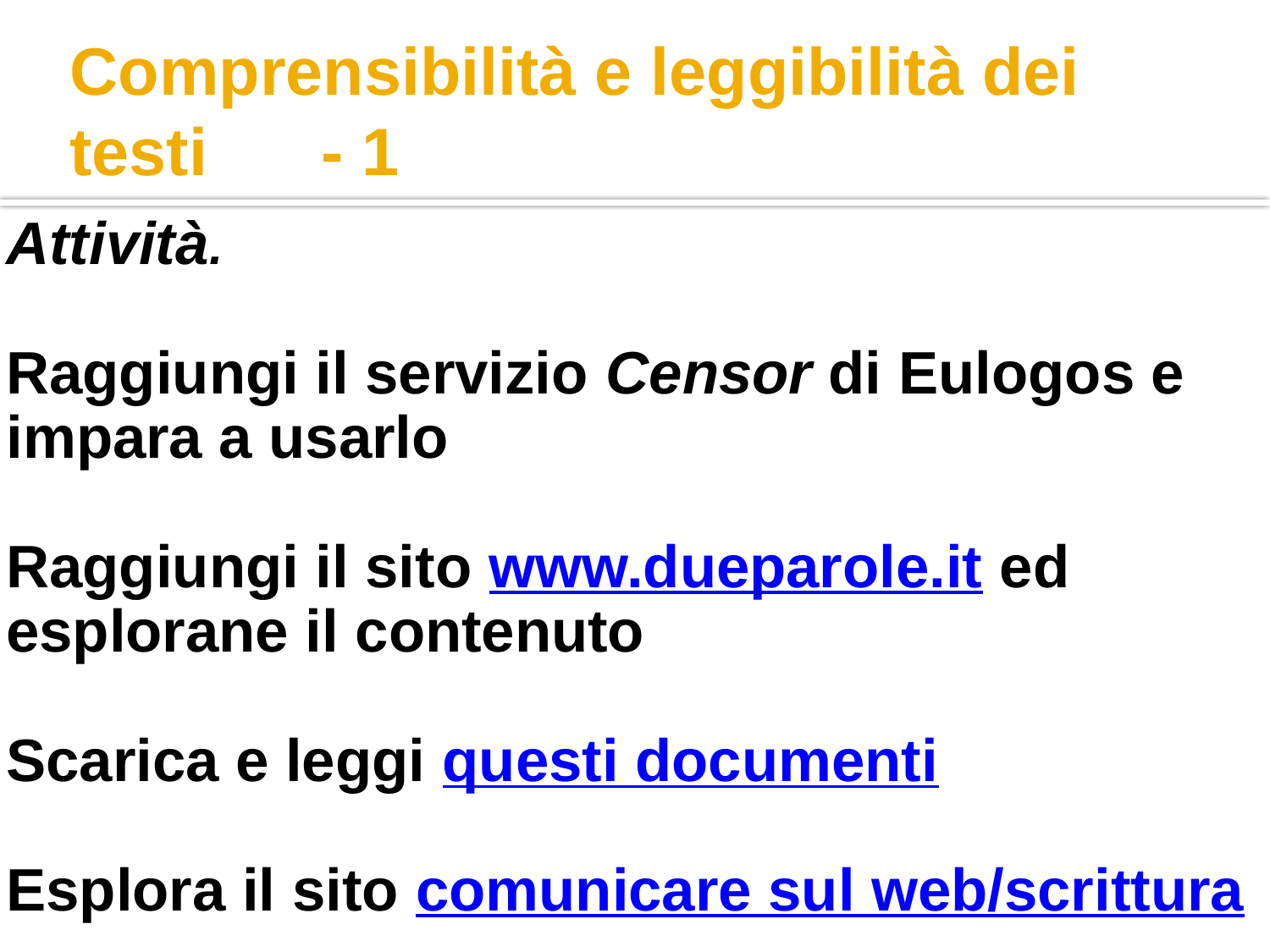

# Comprensibilità e leggibilità dei testi	- 1
Attività.

Raggiungi il servizio Censor di Eulogos e impara a usarlo

Raggiungi il sito www.dueparole.it ed esplorane il contenuto
Scarica e leggi questi documenti

Esplora il sito comunicare sul web/scrittura